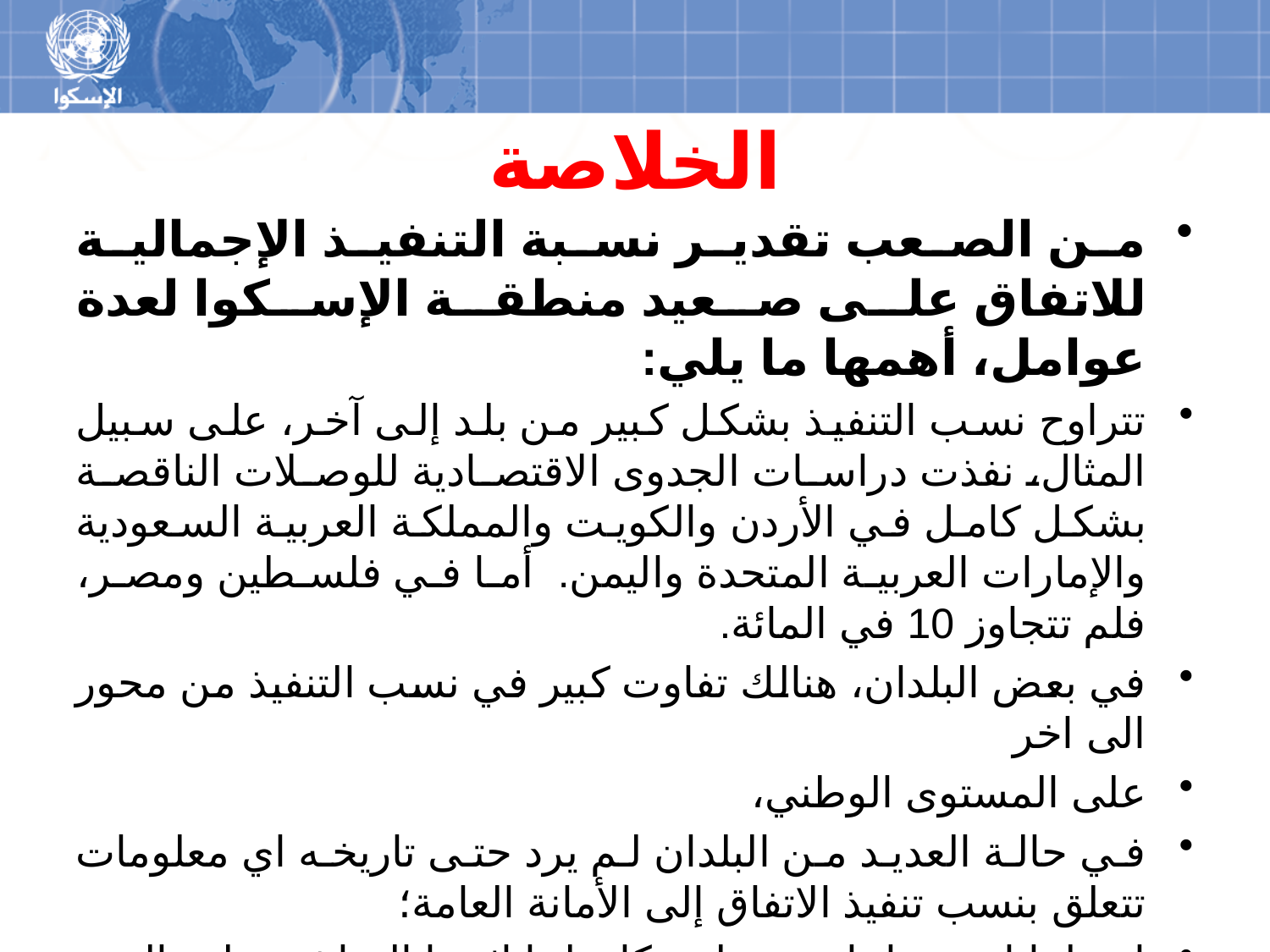

# الخلاصة
من الصعب تقدير نسبة التنفيذ الإجمالية للاتفاق على صعيد منطقة الإسكوا لعدة عوامل، أهمها ما يلي:
تتراوح نسب التنفيذ بشكل كبير من بلد إلى آخر، على سبيل المثال، نفذت دراسات الجدوى الاقتصادية للوصلات الناقصة بشكل كامل في الأردن والكويت والمملكة العربية السعودية والإمارات العربية المتحدة واليمن.  أما في فلسطين ومصر، فلم تتجاوز 10 في المائة.
في بعض البلدان، هنالك تفاوت كبير في نسب التنفيذ من محور الى اخر
على المستوى الوطني،
في حالة العديد من البلدان لم يرد حتى تاريخه اي معلومات تتعلق بنسب تنفيذ الاتفاق إلى الأمانة العامة؛
اضطرابات ونزاعات مسلحة كان لها اثرها المباشر على البنى التحتية بالاضافة الى التاثيرات الغير مباشرة كتدني قدرة الدول على الإنفاق لتنفيذ متطلبات الاتفاق.